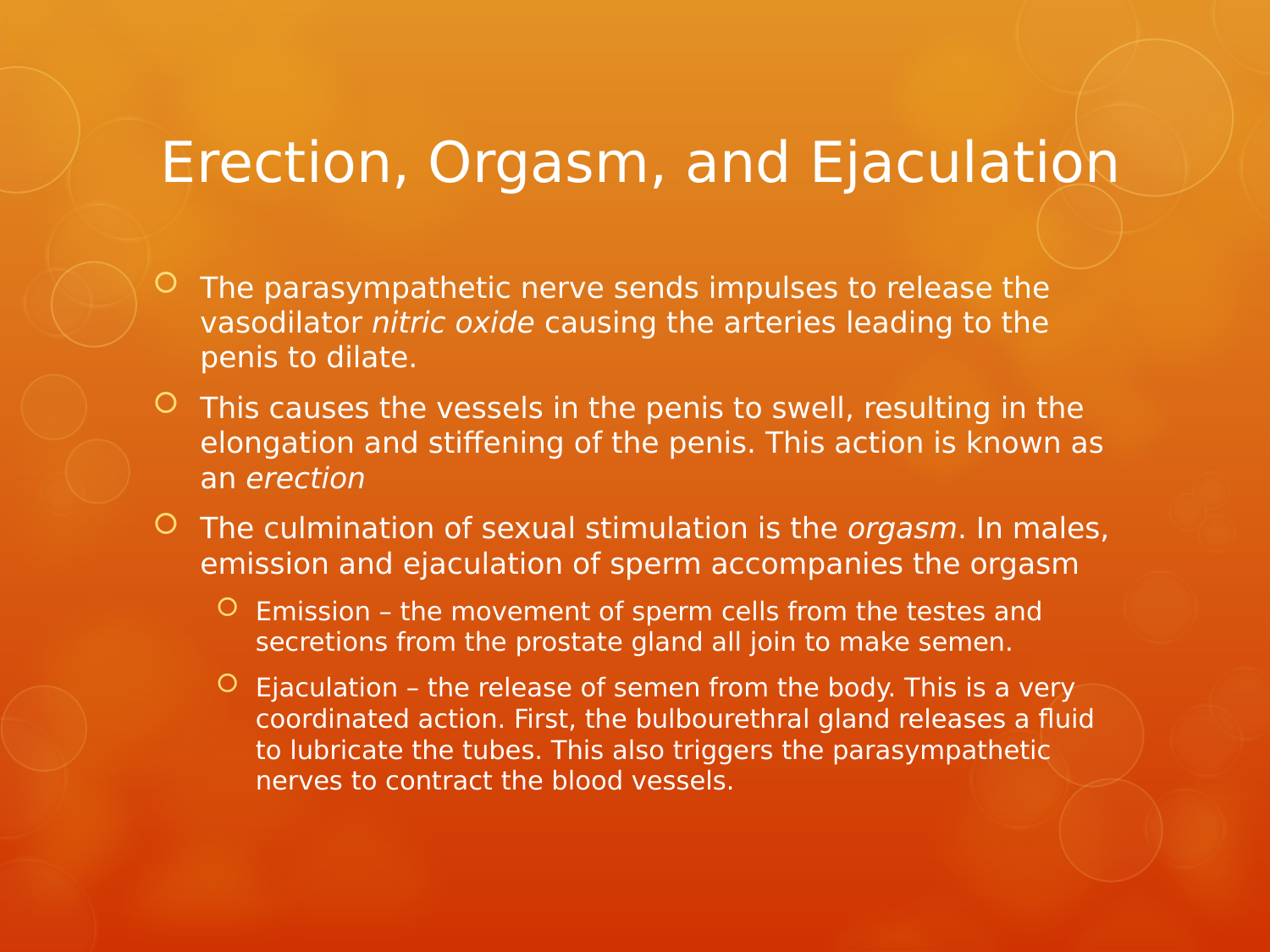

# Erection, Orgasm, and Ejaculation
The parasympathetic nerve sends impulses to release the vasodilator nitric oxide causing the arteries leading to the penis to dilate.
This causes the vessels in the penis to swell, resulting in the elongation and stiffening of the penis. This action is known as an erection
The culmination of sexual stimulation is the orgasm. In males, emission and ejaculation of sperm accompanies the orgasm
Emission – the movement of sperm cells from the testes and secretions from the prostate gland all join to make semen.
Ejaculation – the release of semen from the body. This is a very coordinated action. First, the bulbourethral gland releases a fluid to lubricate the tubes. This also triggers the parasympathetic nerves to contract the blood vessels.